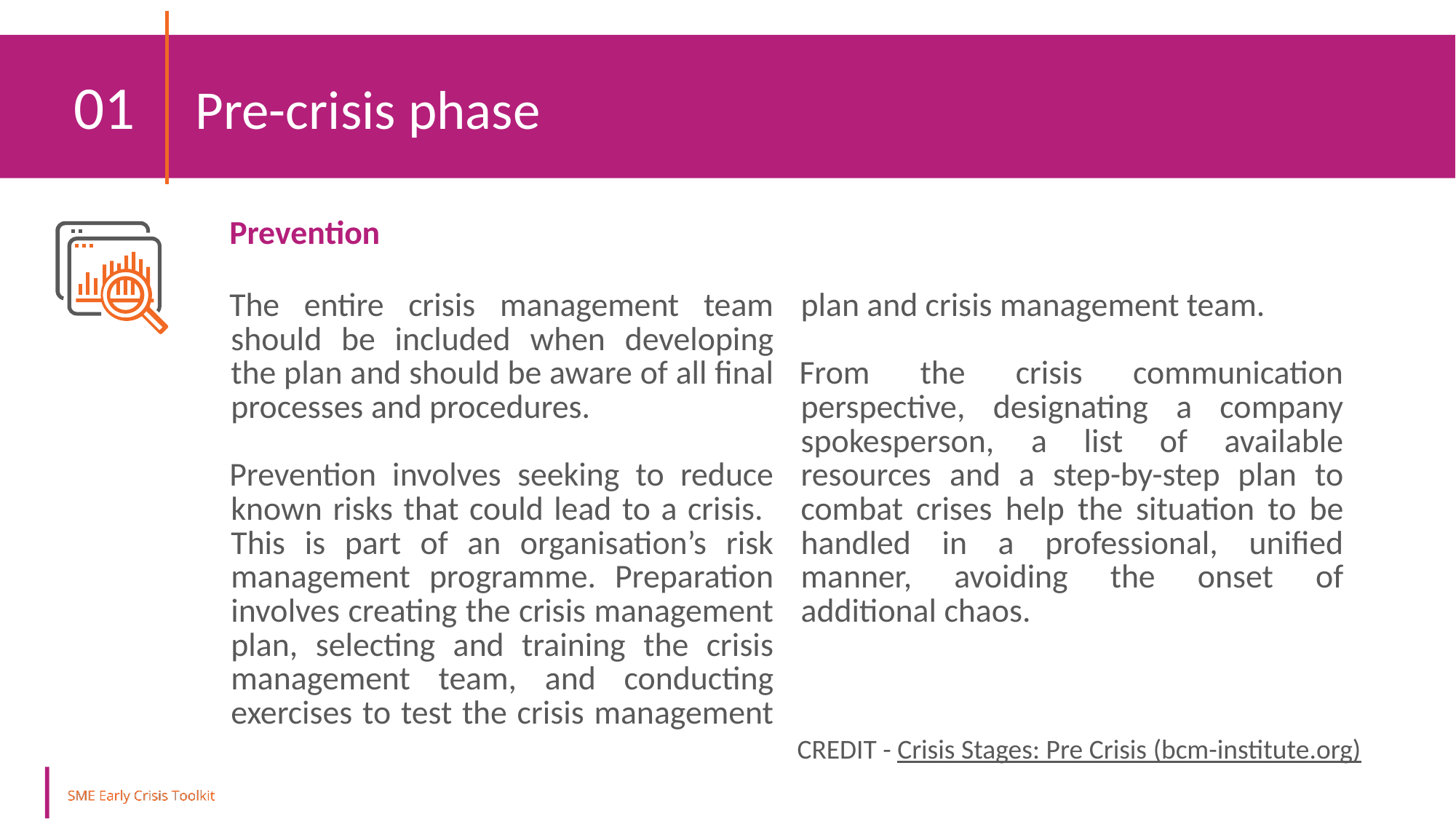

01 	 Pre-crisis phase

Prevention

The entire crisis management team should be included when developing the plan and should be aware of all final processes and procedures.

Prevention involves seeking to reduce known risks that could lead to a crisis.  This is part of an organisation’s risk management programme. Preparation involves creating the crisis management plan, selecting and training the crisis management team, and conducting exercises to test the crisis management plan and crisis management team.

From the crisis communication perspective, designating a company spokesperson, a list of available resources and a step-by-step plan to combat crises help the situation to be handled in a professional, unified manner, avoiding the onset of additional chaos.

CREDIT - Crisis Stages: Pre Crisis (bcm-institute.org)